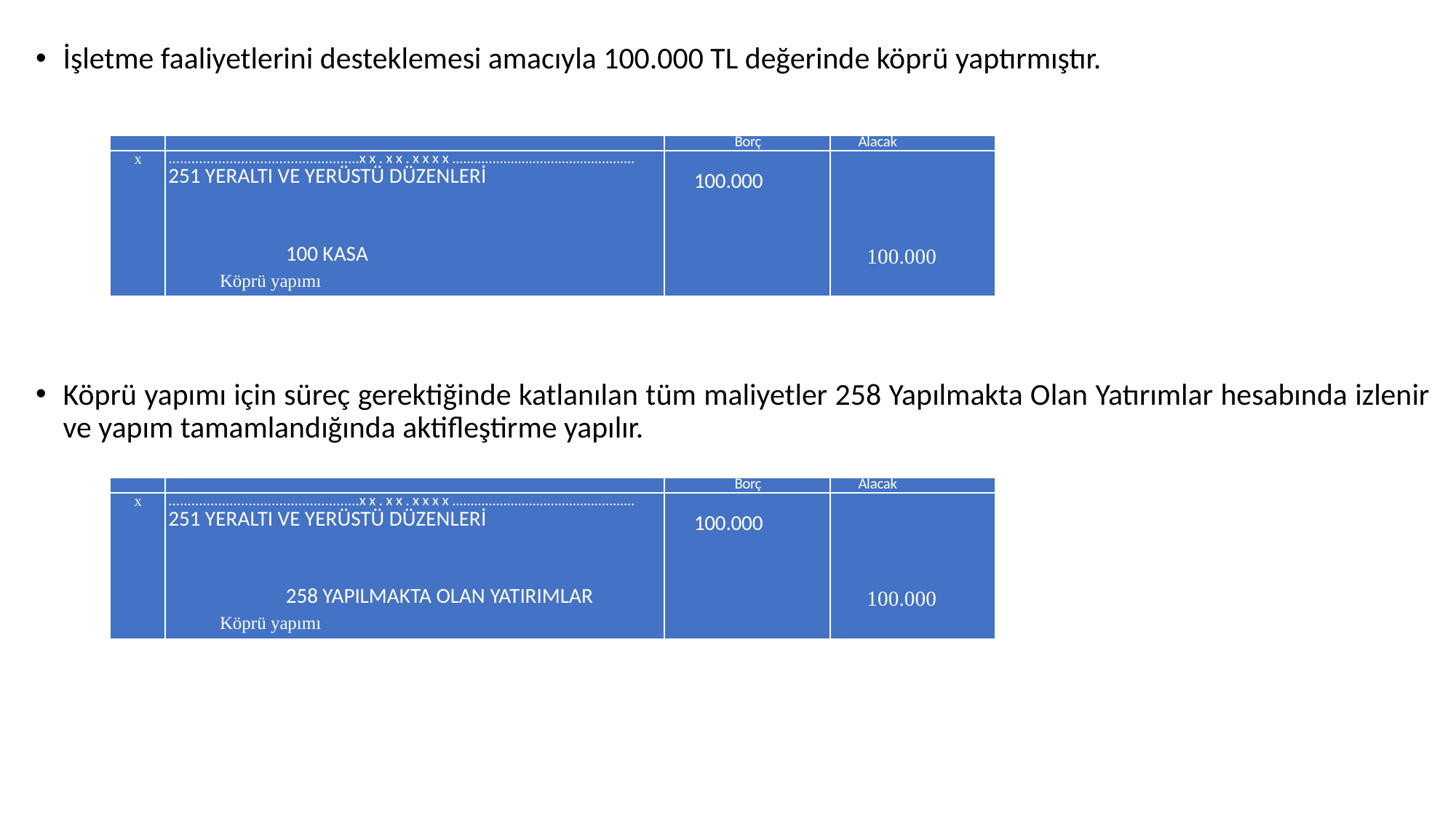

İşletme faaliyetlerini desteklemesi amacıyla 100.000 TL değerinde köprü yaptırmıştır.

Köprü yapımı için süreç gerektiğinde katlanılan tüm maliyetler 258 Yapılmakta Olan Yatırımlar hesabında izlenir ve yapım tamamlandığında aktifleştirme yapılır.

|  |  | Borç | Alacak |
| --- | --- | --- | --- |
| x | ..................................................xx.xx.xxxx.................................................. 251 YERALTI VE YERÜSTÜ DÜZENLERİ   100 KASA Köprü yapımı | 100.000 | 100.000 |
|  |  | Borç | Alacak |
| --- | --- | --- | --- |
| x | ..................................................xx.xx.xxxx.................................................. 251 YERALTI VE YERÜSTÜ DÜZENLERİ   258 YAPILMAKTA OLAN YATIRIMLAR Köprü yapımı | 100.000 | 100.000 |